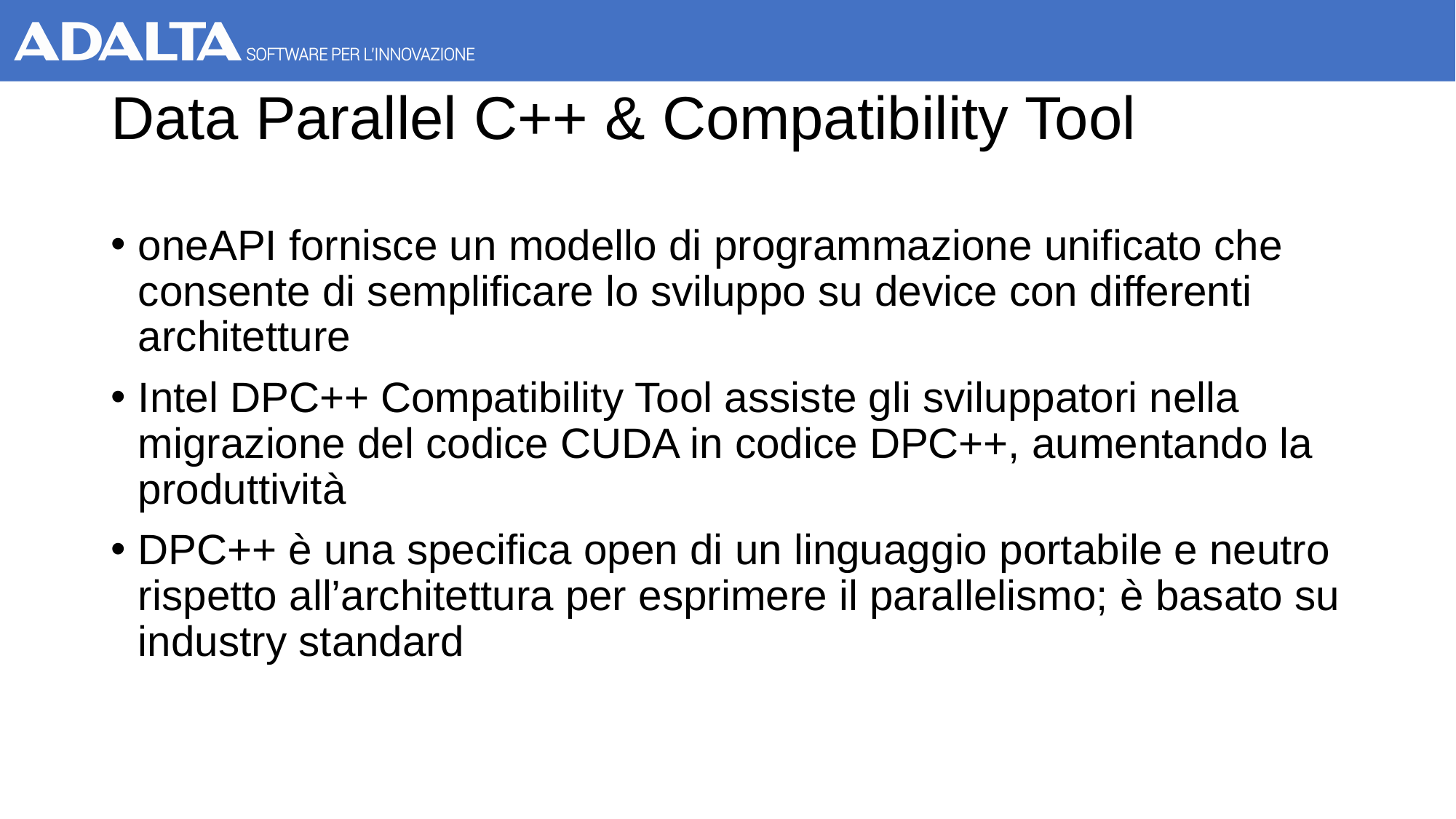

# Data Parallel C++ & Compatibility Tool
oneAPI fornisce un modello di programmazione unificato che consente di semplificare lo sviluppo su device con differenti architetture
Intel DPC++ Compatibility Tool assiste gli sviluppatori nella migrazione del codice CUDA in codice DPC++, aumentando la produttività
DPC++ è una specifica open di un linguaggio portabile e neutro rispetto all’architettura per esprimere il parallelismo; è basato su industry standard